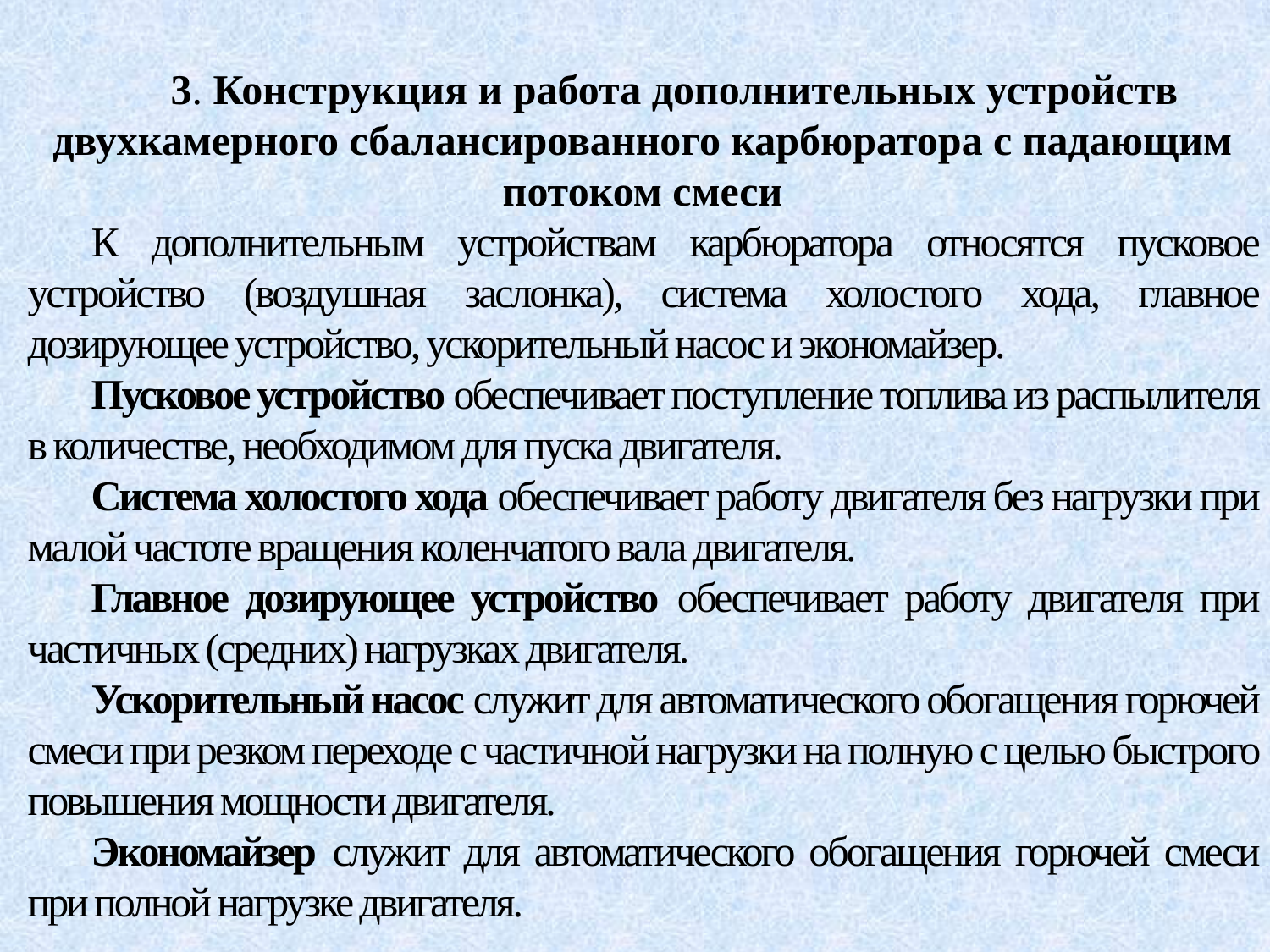

3. Конструкция и работа дополнительных устройств двухкамерного сбалансированного карбюратора с падающим потоком смеси
К дополнительным устройствам карбюратора относятся пусковое устройство (воздушная заслонка), система холостого хода, главное дозирующее устройство, ускорительный насос и экономайзер.
Пусковое устройство обеспечивает поступление топлива из распылителя в количестве, необходимом для пуска двигателя.
Система холостого хода обеспечивает работу двигателя без нагрузки при малой частоте вращения коленчатого вала двигателя.
Главное дозирующее устройство обеспечивает работу двигателя при частичных (средних) нагрузках двигателя.
Ускорительный насос служит для автоматического обогащения горючей смеси при резком переходе с частичной нагрузки на полную с целью быстрого повышения мощности двигателя.
Экономайзер служит для автоматического обогащения горючей смеси при полной нагрузке двигателя.